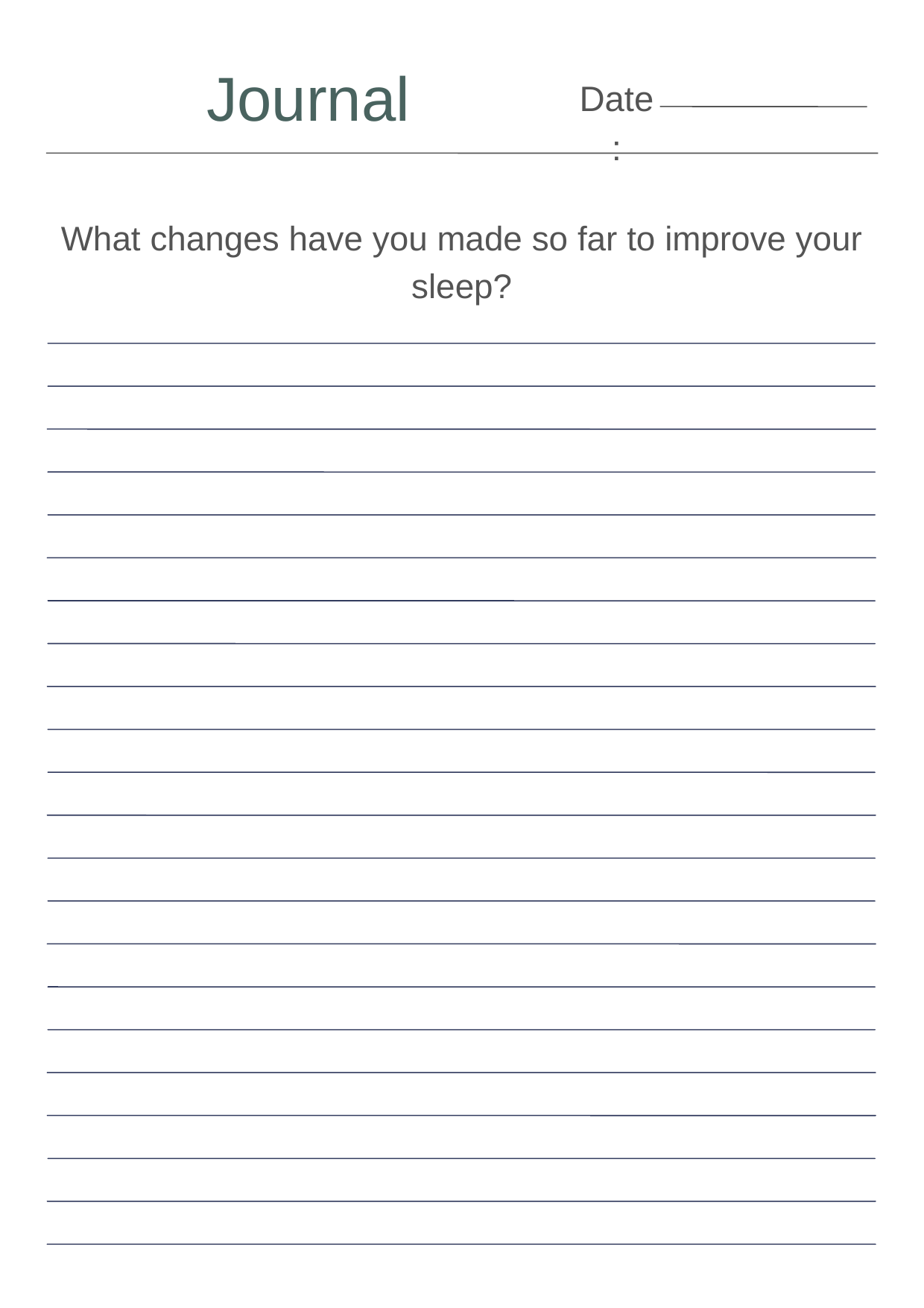

Journal
Date:

What changes have you made so far to improve your sleep?